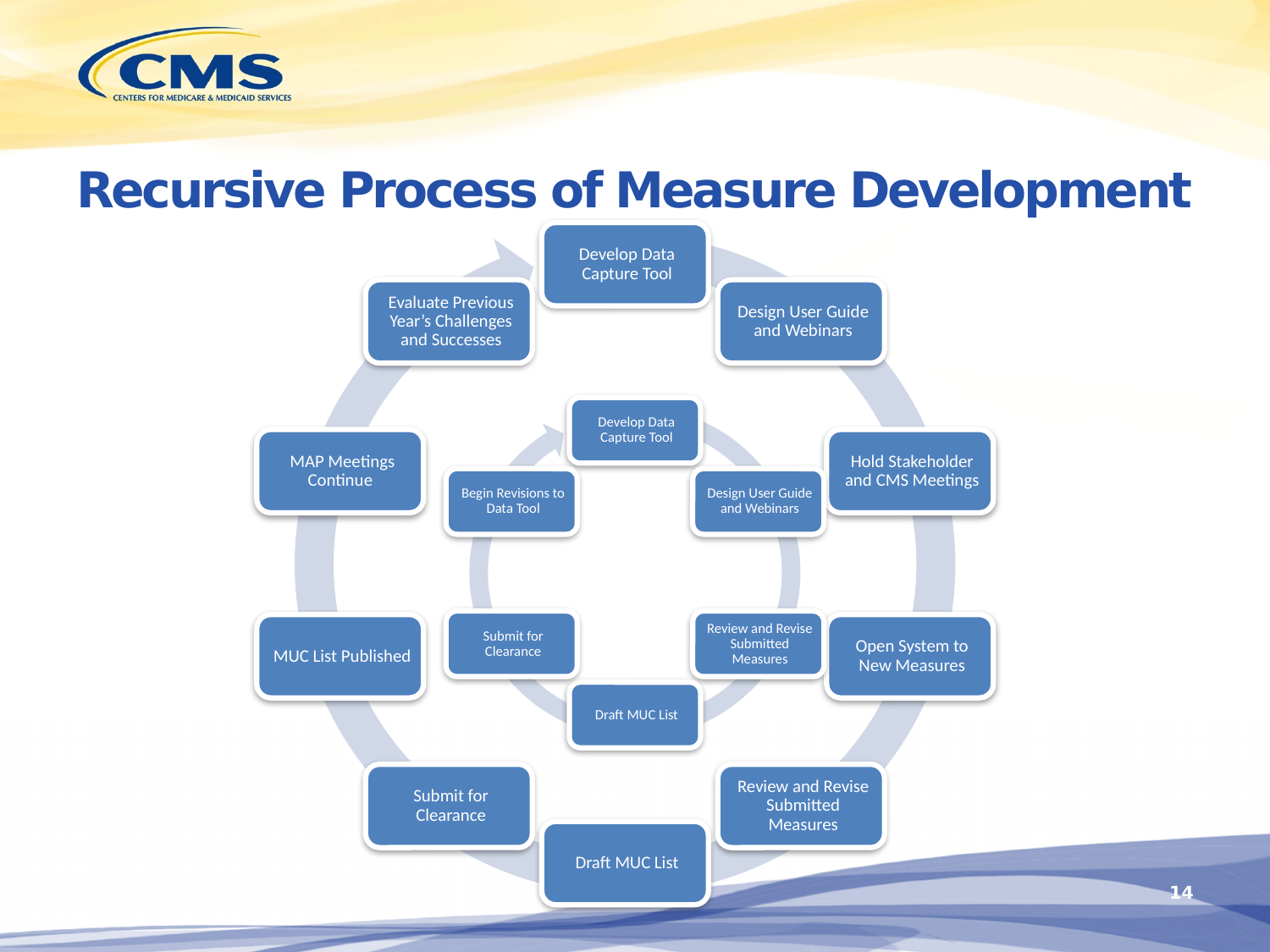

# Recursive Process of Measure Development
Develop Data Capture Tool
Design User Guide and Webinars
Hold Stakeholder and CMS Meetings
Open System to New Measures
Review and Revise Submitted Measures
Draft MUC List
Submit for Clearance
MUC List Published
MAP Meetings Continue
Evaluate Previous Year’s Challenges and Successes
Develop Data Capture Tool
Design User Guide and Webinars
Review and Revise Submitted Measures
Draft MUC List
Submit for Clearance
Begin Revisions to Data Tool
14